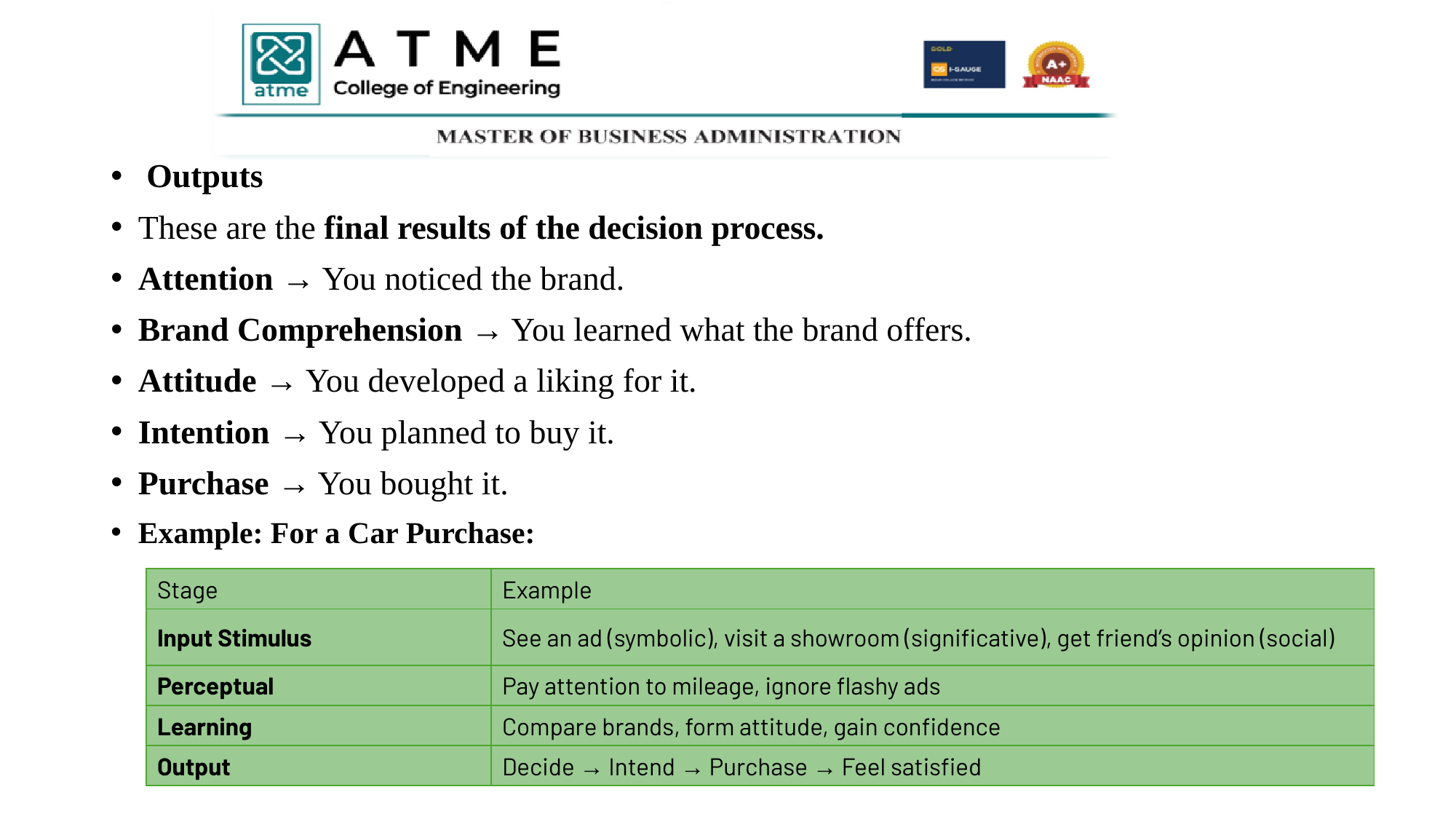

#
 Outputs
These are the final results of the decision process.
Attention → You noticed the brand.
Brand Comprehension → You learned what the brand offers.
Attitude → You developed a liking for it.
Intention → You planned to buy it.
Purchase → You bought it.
Example: For a Car Purchase:

| Stage | Example |
| --- | --- |
| Input Stimulus | See an ad (symbolic), visit a showroom (significative), get friend’s opinion (social) |
| Perceptual | Pay attention to mileage, ignore flashy ads |
| Learning | Compare brands, form attitude, gain confidence |
| Output | Decide → Intend → Purchase → Feel satisfied |